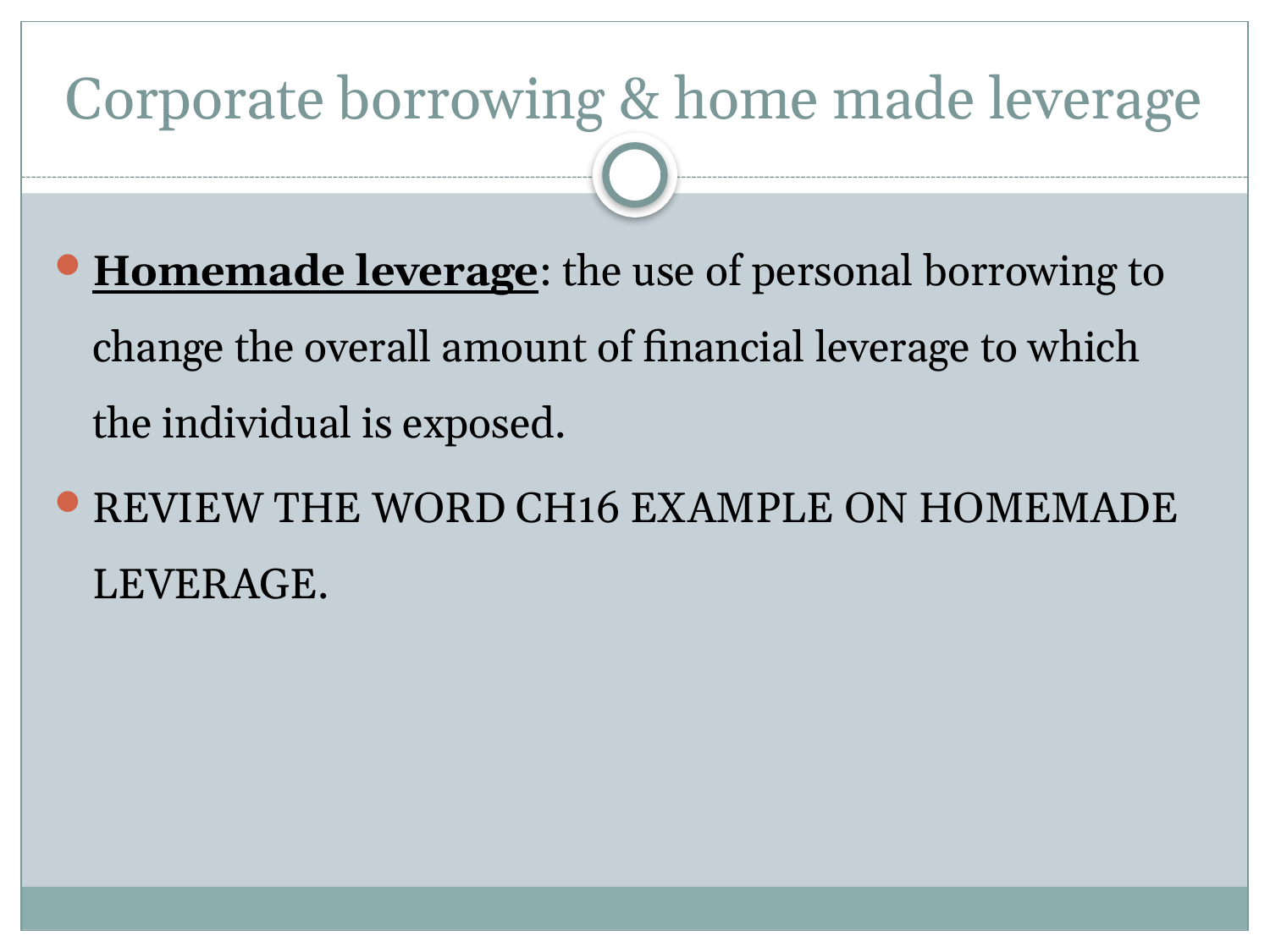

# Corporate borrowing & home made leverage
Homemade leverage: the use of personal borrowing to change the overall amount of financial leverage to which the individual is exposed.
REVIEW THE WORD CH16 EXAMPLE ON HOMEMADE LEVERAGE.